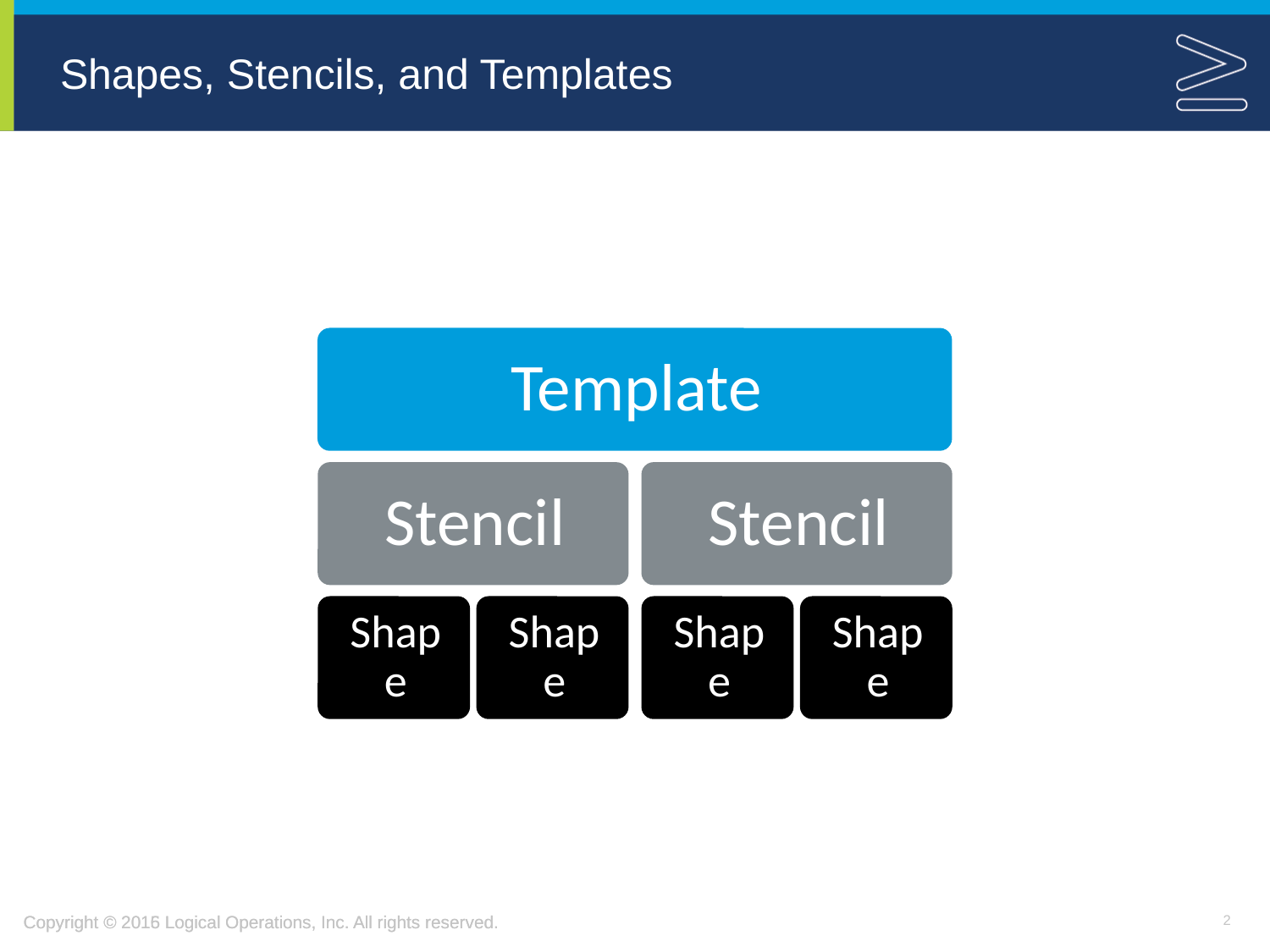

# Shapes, Stencils, and Templates
Template
Stencil
Shape
Shape
Stencil
Shape
Shape
2